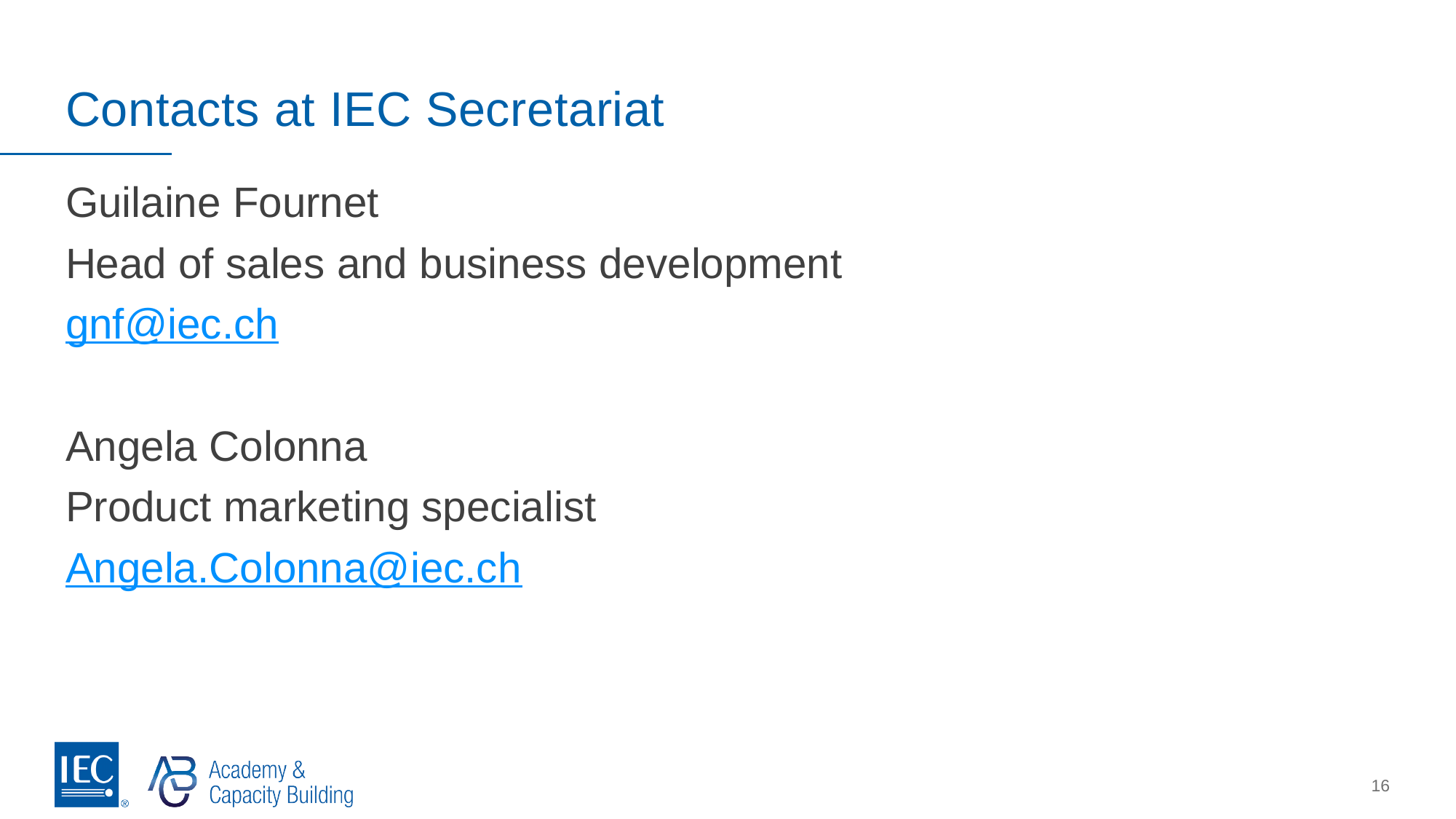

# Contacts at IEC Secretariat
Guilaine Fournet
Head of sales and business development
gnf@iec.ch

Angela Colonna
Product marketing specialist
Angela.Colonna@iec.ch

16